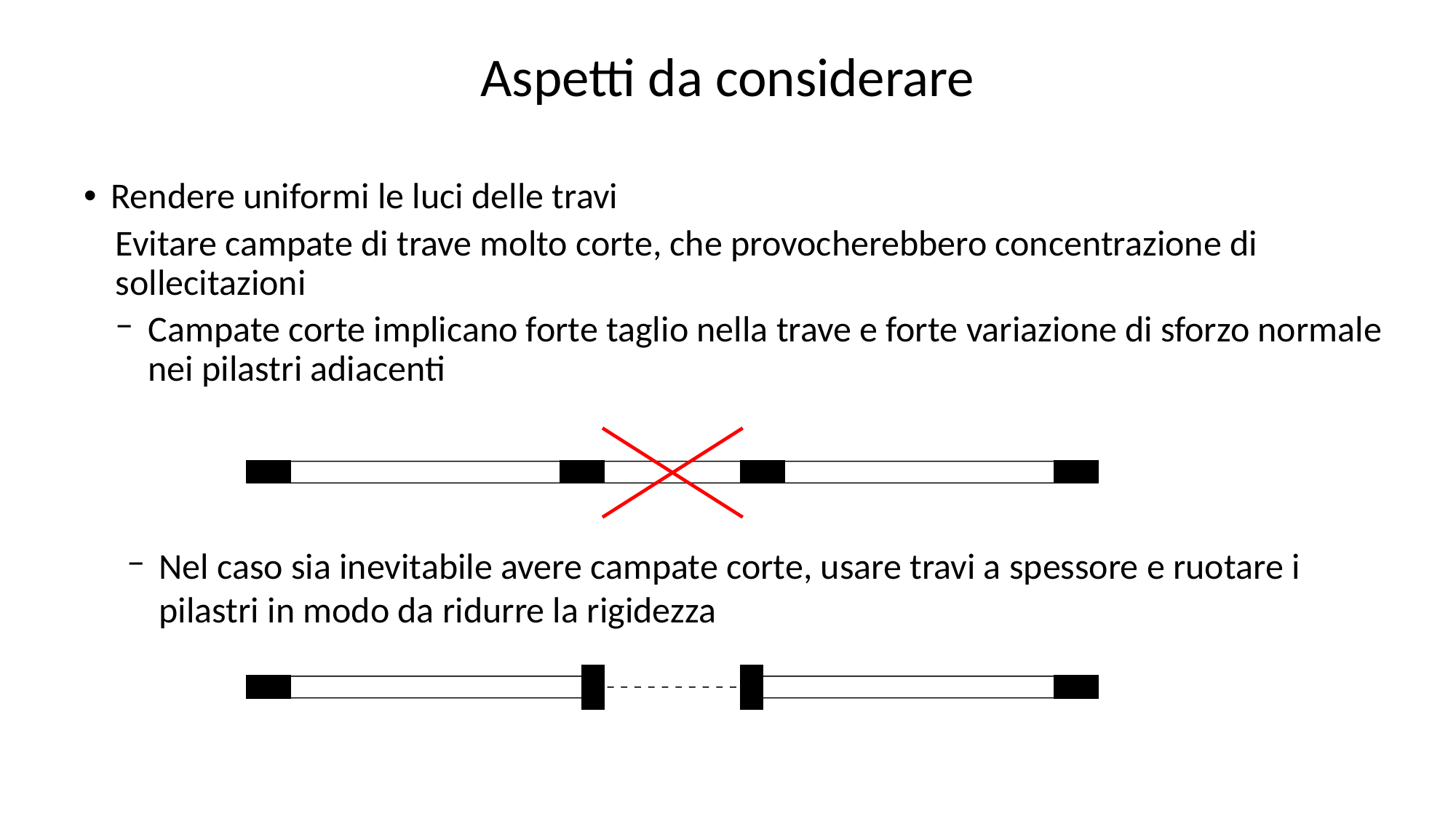

# Aspetti da considerare
Rendere uniformi le luci delle travi
Evitare campate di trave molto corte, che provocherebbero concentrazione di sollecitazioni
Campate corte implicano forte taglio nella trave e forte variazione di sforzo normale nei pilastri adiacenti

Nel caso sia inevitabile avere campate corte, usare travi a spessore e ruotare i pilastri in modo da ridurre la rigidezza